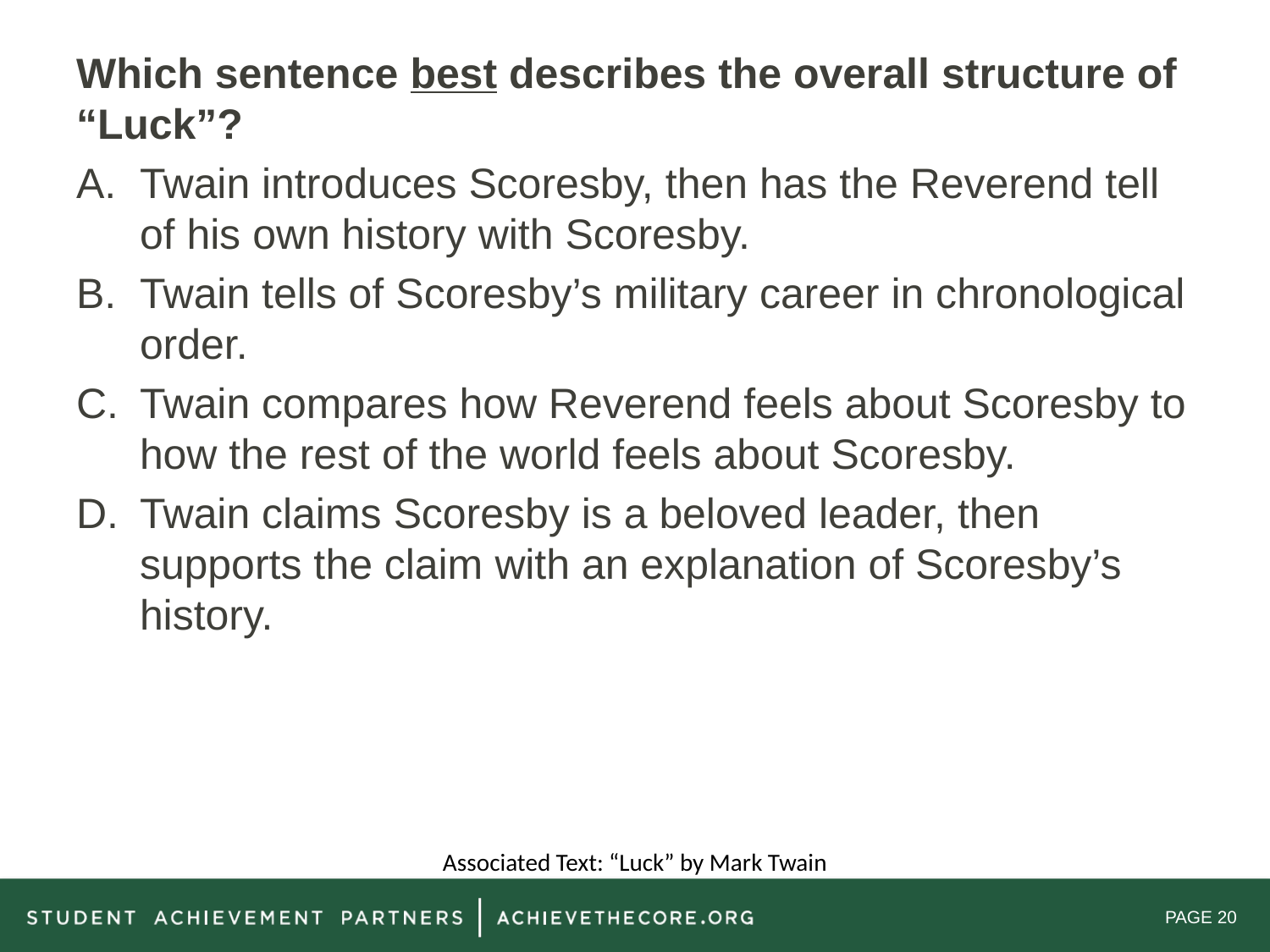

Which sentence best describes the overall structure of “Luck”?
Twain introduces Scoresby, then has the Reverend tell of his own history with Scoresby.
Twain tells of Scoresby’s military career in chronological order.
Twain compares how Reverend feels about Scoresby to how the rest of the world feels about Scoresby.
Twain claims Scoresby is a beloved leader, then supports the claim with an explanation of Scoresby’s history.

Associated Text: “Luck” by Mark Twain